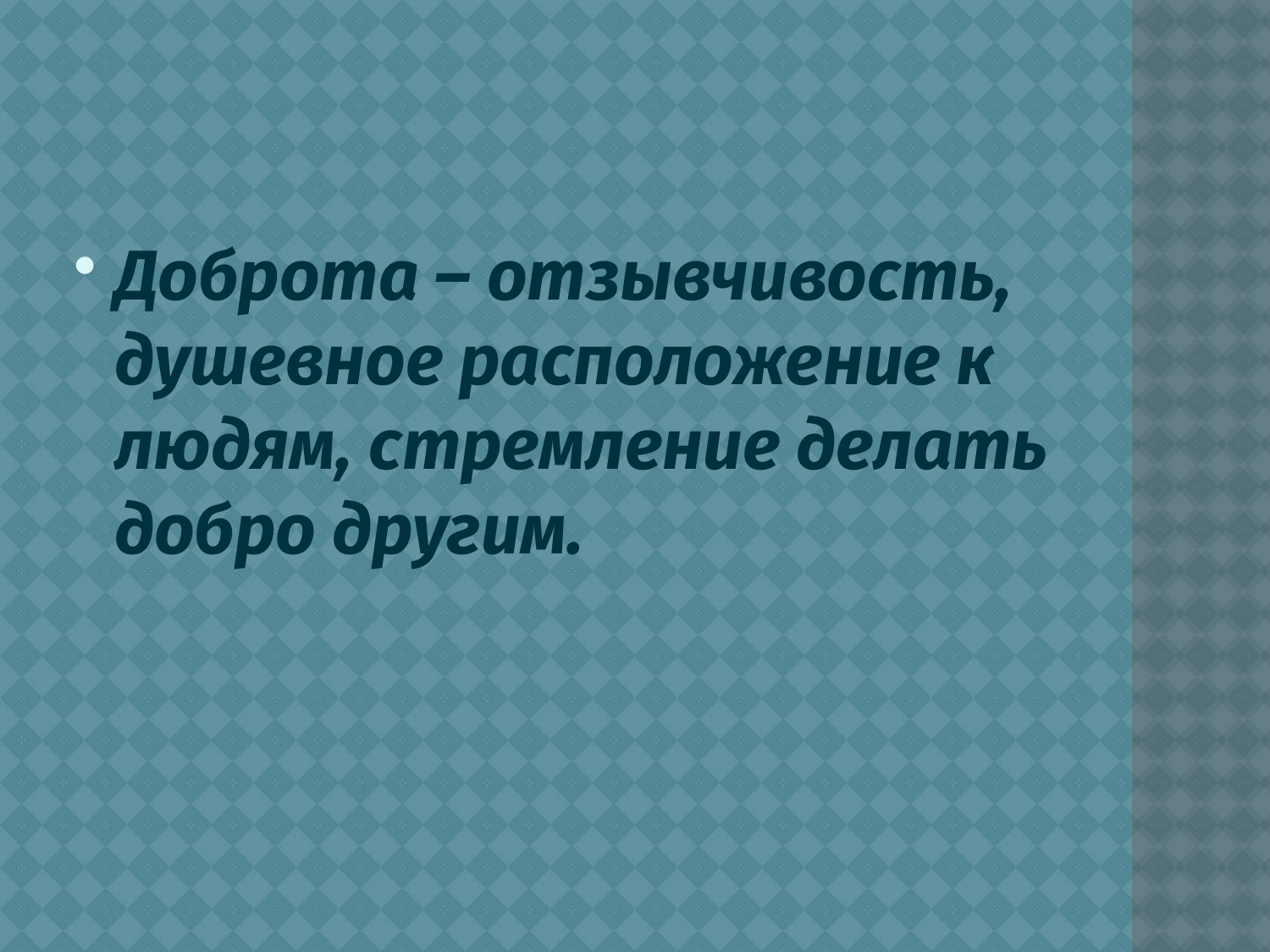

#
Доброта – отзывчивость, душевное расположение к людям, стремление делать добро другим.